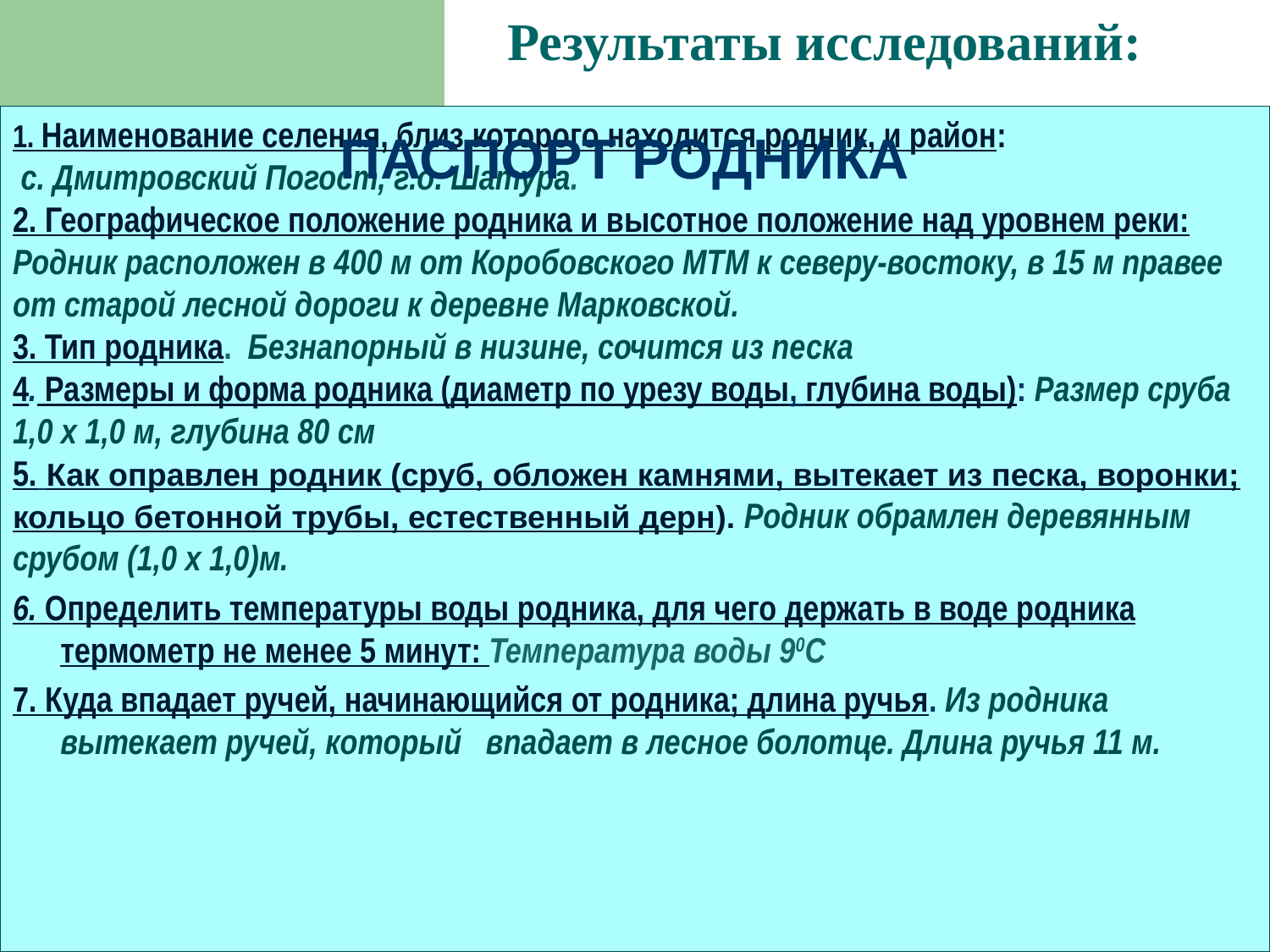

Результаты исследований:
1. Наименование селения, близ которого находится родник, и район:
 с. Дмитровский Погост, г.о. Шатура.
2. Географическое положение родника и высотное положение над уровнем реки: Родник расположен в 400 м от Коробовского МТМ к северу-востоку, в 15 м правее от старой лесной дороги к деревне Марковской.
3. Тип родника.  Безнапорный в низине, сочится из песка
4. Размеры и форма родника (диаметр по урезу воды, глубина воды): Размер сруба 1,0 х 1,0 м, глубина 80 см
5. Как оправлен родник (сруб, обложен камнями, вытекает из песка, воронки; кольцо бетонной трубы, естественный дерн). Родник обрамлен деревянным срубом (1,0 х 1,0)м.
6. Определить температуры воды родника, для чего держать в воде родника термометр не менее 5 минут: Температура воды 90С
7. Куда впадает ручей, начинающийся от родника; длина ручья. Из родника вытекает ручей, который   впадает в лесное болотце. Длина ручья 11 м.

ПАСПОРТ РОДНИКА